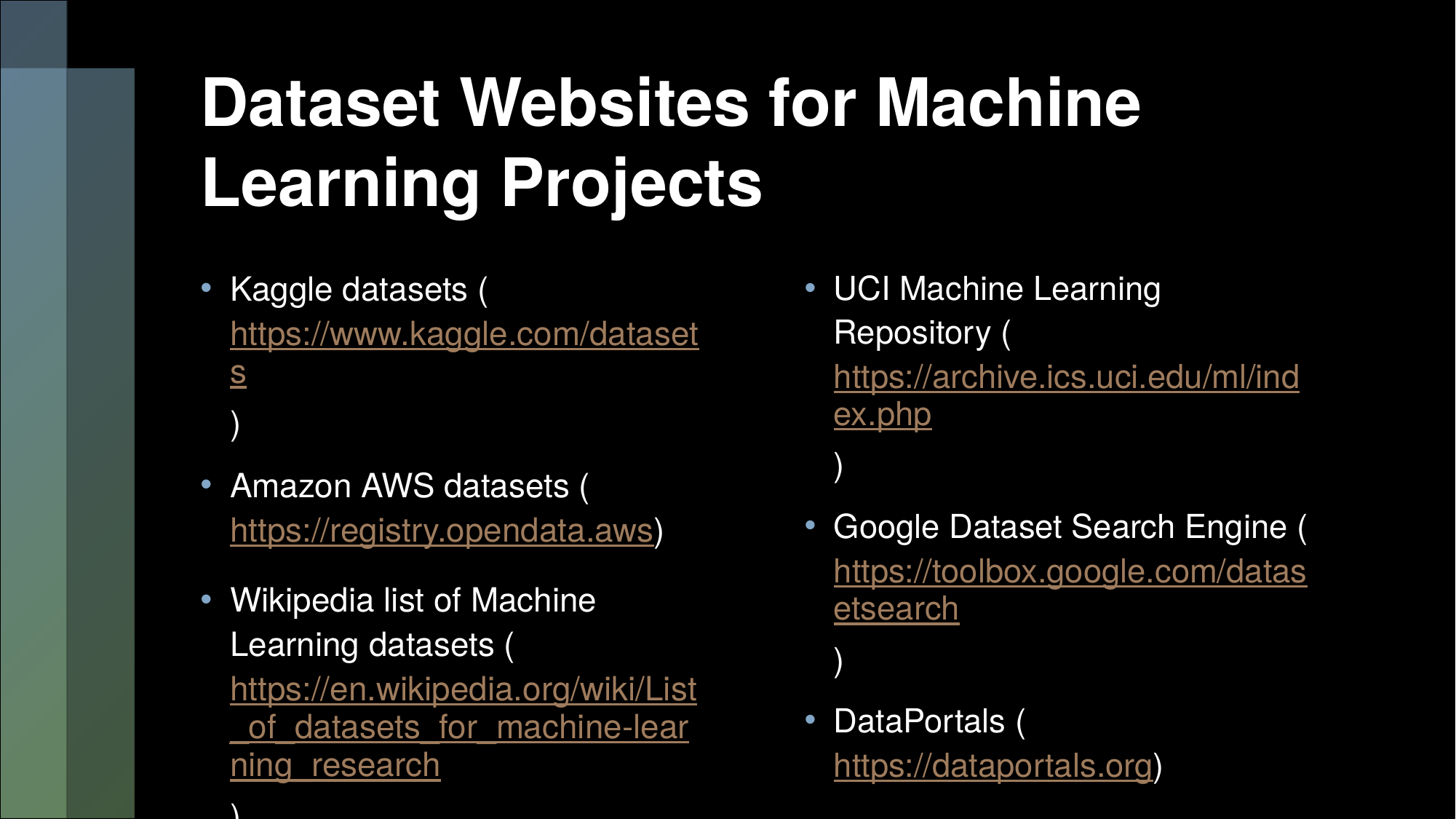

# Dataset Websites for Machine Learning Projects
Kaggle datasets (https://www.kaggle.com/datasets)
Amazon AWS datasets (https://registry.opendata.aws)
Wikipedia list of Machine Learning datasets (https://en.wikipedia.org/wiki/List_of_datasets_for_machine-learning_research)
UCI Machine Learning Repository (https://archive.ics.uci.edu/ml/index.php)
Google Dataset Search Engine (https://toolbox.google.com/datasetsearch)
DataPortals (https://dataportals.org)